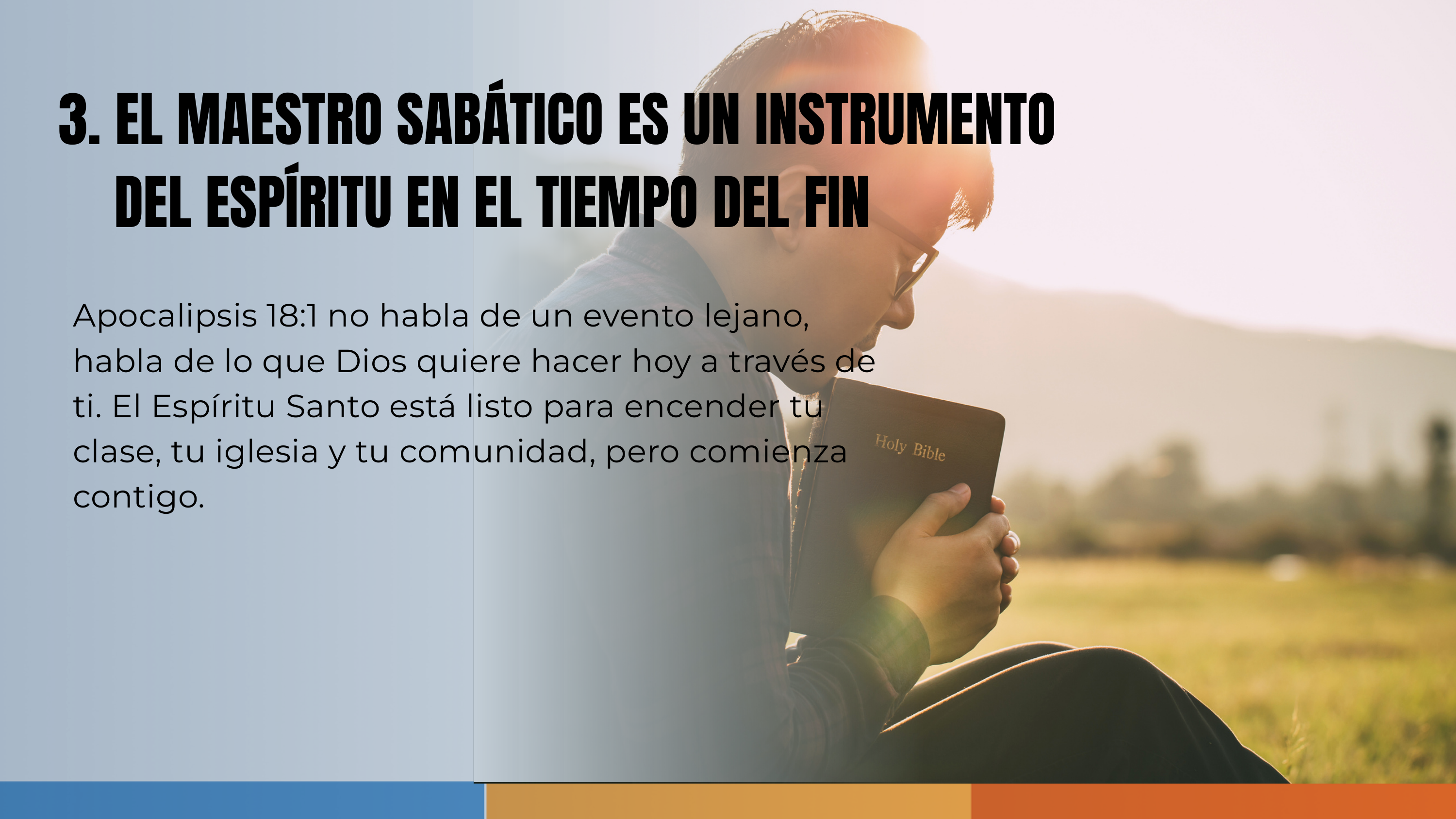

3. EL MAESTRO SABÁTICO ES UN INSTRUMENTO
    DEL ESPÍRITU EN EL TIEMPO DEL FIN
Apocalipsis 18:1 no habla de un evento lejano, habla de lo que Dios quiere hacer hoy a través de ti. El Espíritu Santo está listo para encender tu clase, tu iglesia y tu comunidad, pero comienza contigo.